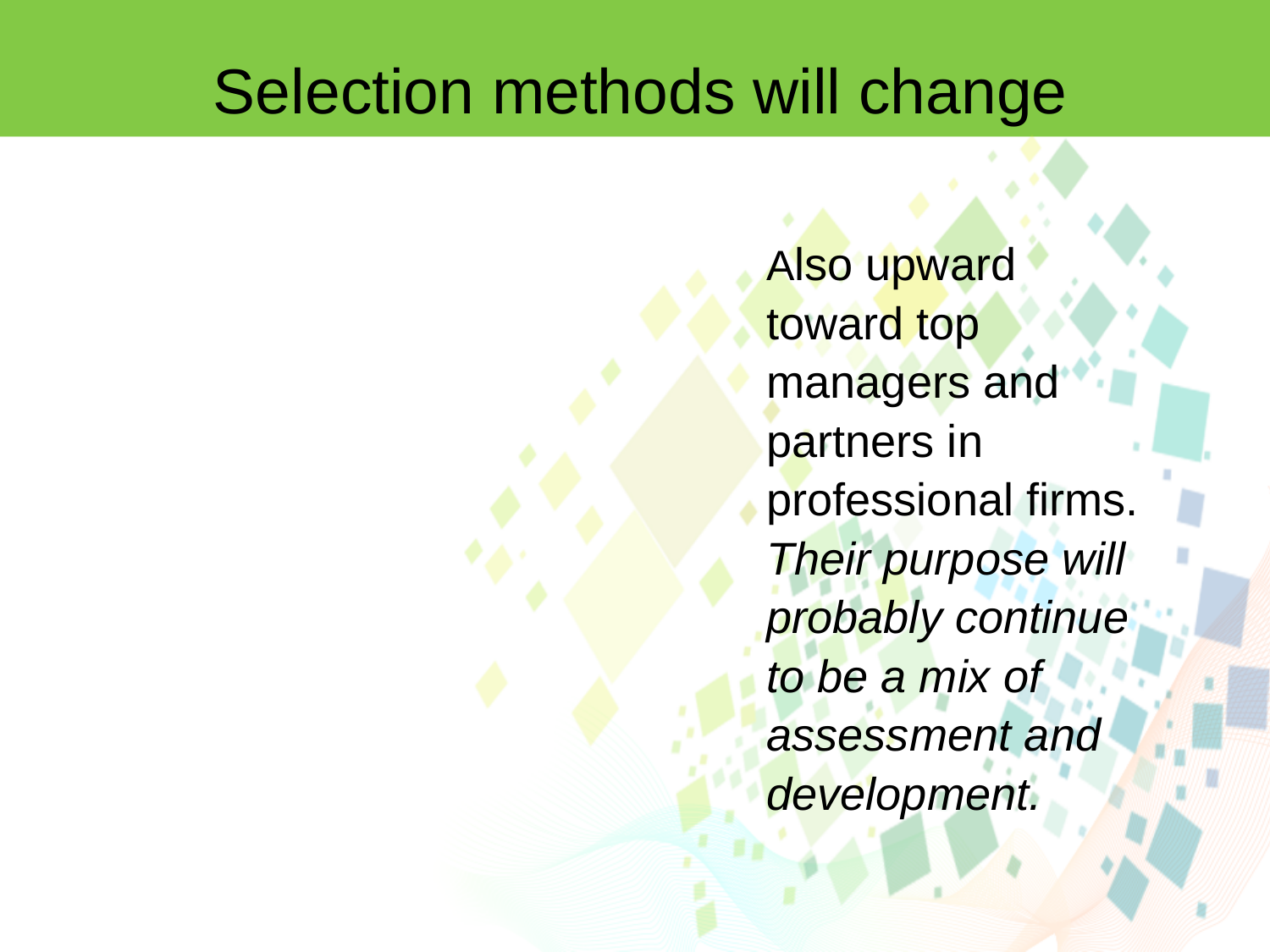

Selection methods will change
Also upward toward top managers and partners in professional firms. Their purpose will probably continue to be a mix of assessment and development.